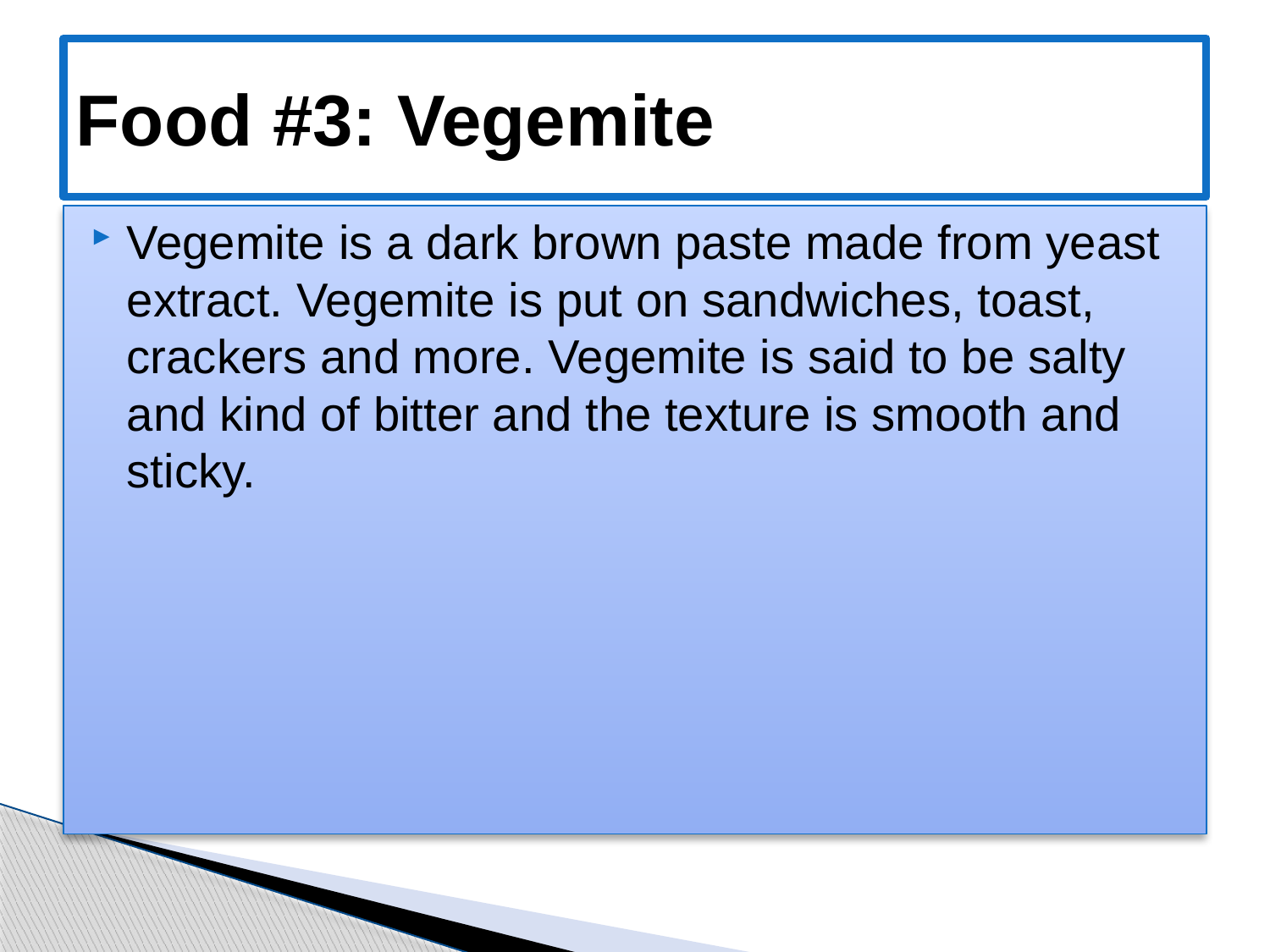

# Food #3: Vegemite
Vegemite is a dark brown paste made from yeast extract. Vegemite is put on sandwiches, toast, crackers and more. Vegemite is said to be salty and kind of bitter and the texture is smooth and sticky.